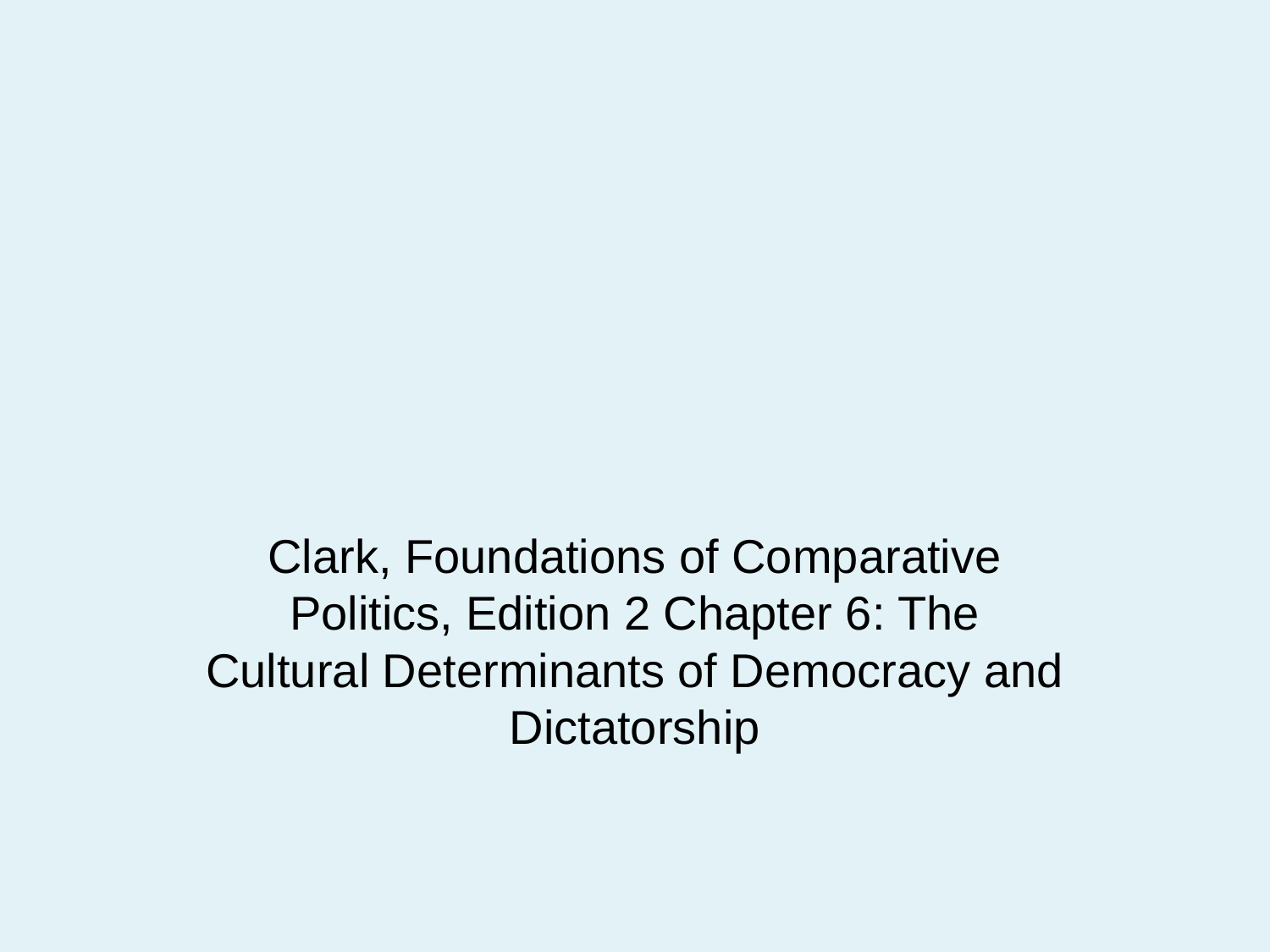

# Clark, Foundations of Comparative Politics, Edition 2 Chapter 6: The Cultural Determinants of Democracy and Dictatorship